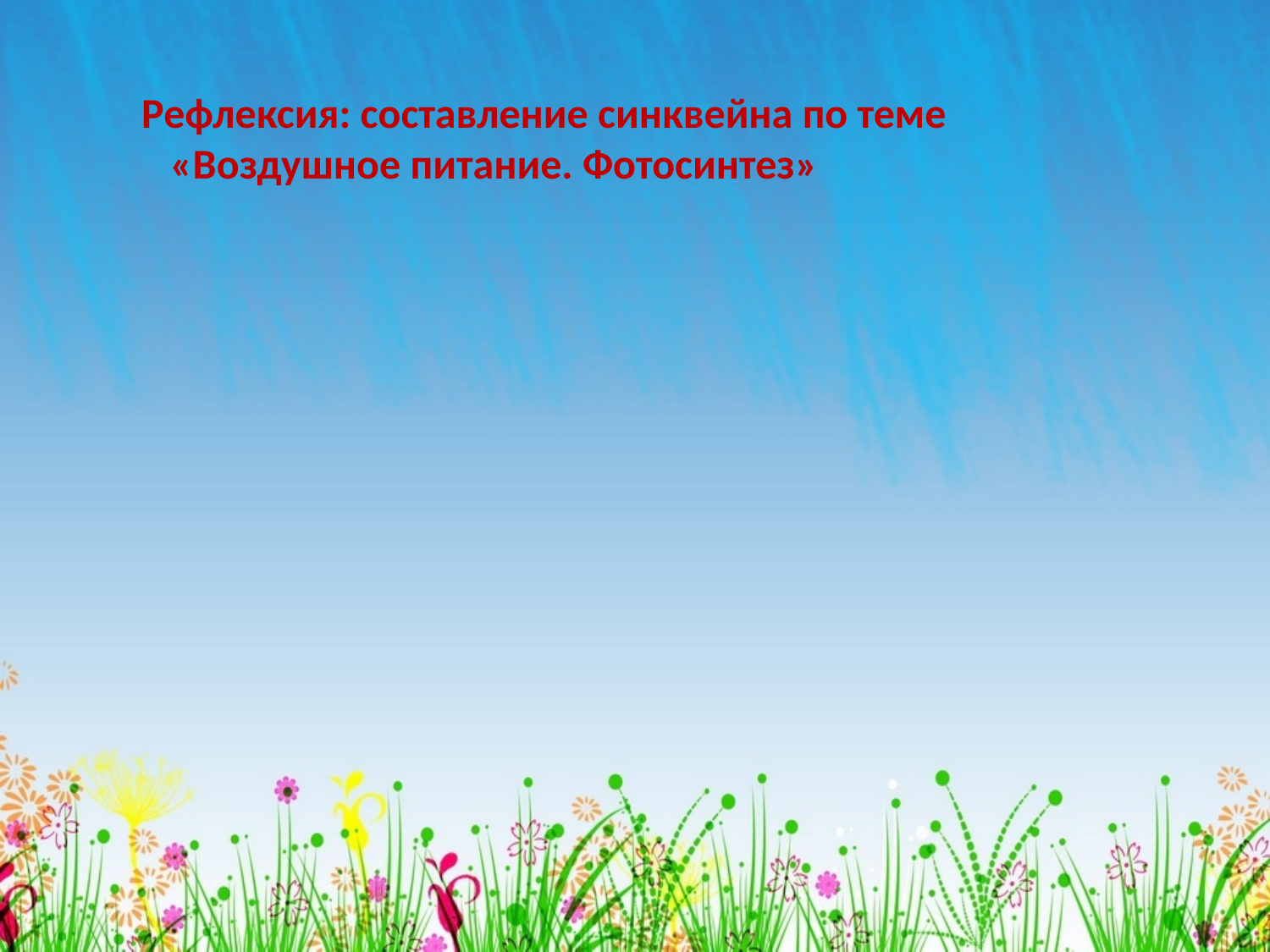

Рефлексия: составление синквейна по теме
   «Воздушное питание. Фотосинтез»